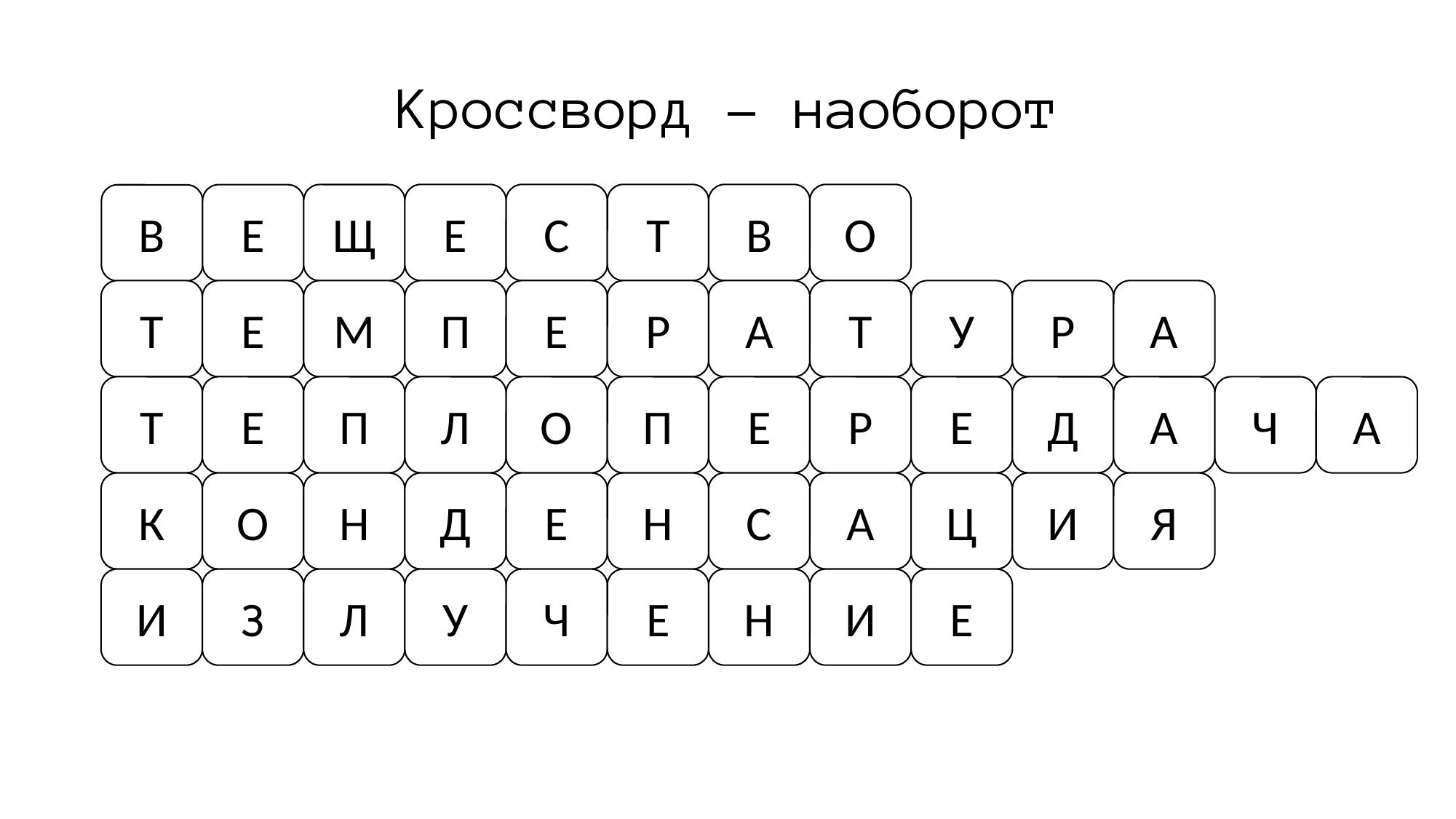

Кроссворд - наоборот

С
В
Е
Т
О
Щ
Е
В
Т
Р
Е
М
П
Е
Р
А
Т
У
А
Т
Е
А
Е
П
Л
О
П
Е
Р
Д
А
Ч
Е
И
К
О
Н
Д
А
Ц
Я
Н
С
Е
З
Л
У
Ч
Н
И
Е
И